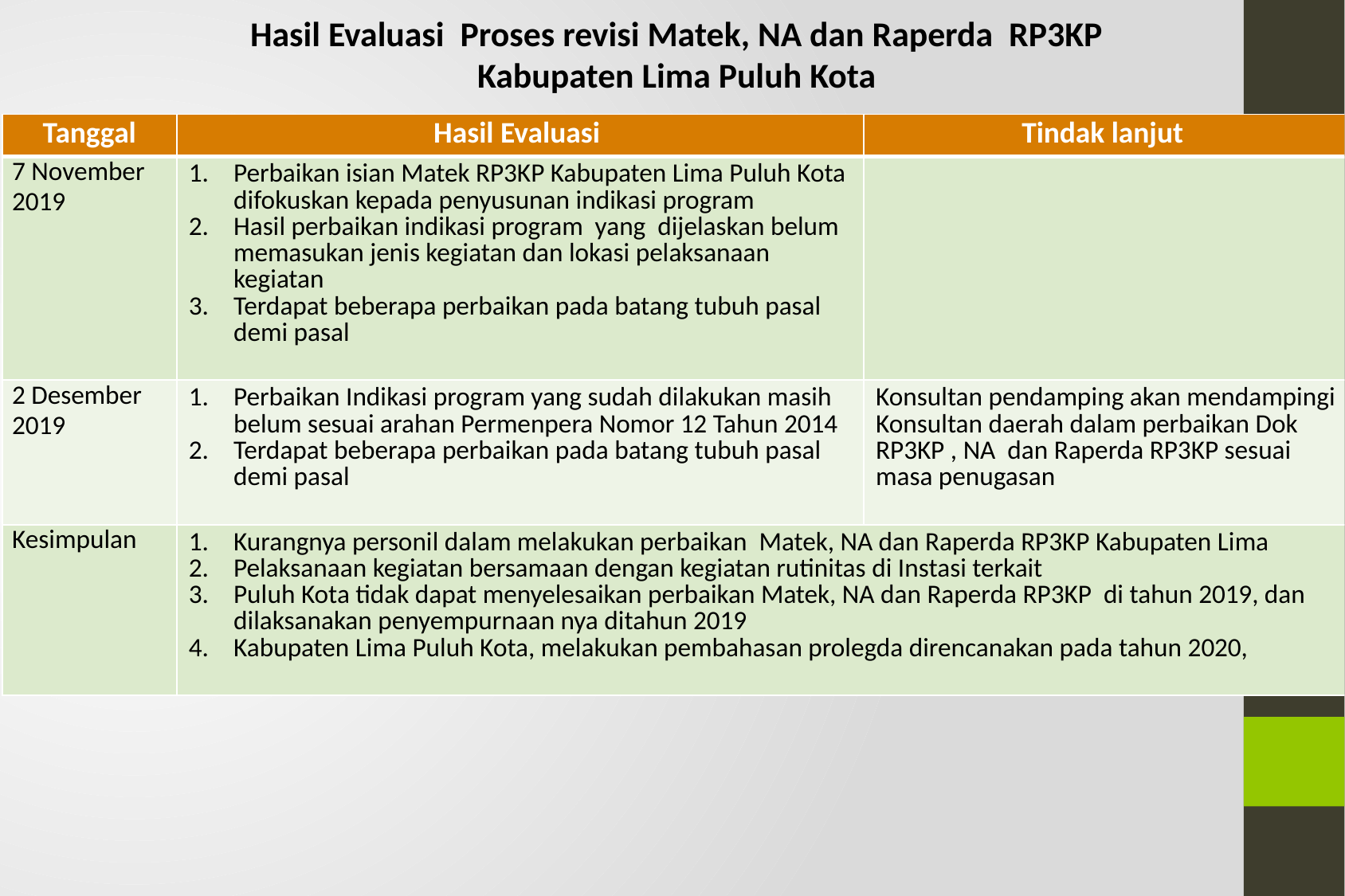

Hasil Evaluasi  Proses revisi Matek, NA dan Raperda  RP3KP
Kabupaten Lima Puluh Kota

| Tanggal | Hasil Evaluasi | Tindak lanjut |
| --- | --- | --- |
| 7 November 2019 | Perbaikan isian Matek RP3KP Kabupaten Lima Puluh Kota difokuskan kepada penyusunan indikasi program Hasil perbaikan indikasi program yang dijelaskan belum memasukan jenis kegiatan dan lokasi pelaksanaan kegiatan Terdapat beberapa perbaikan pada batang tubuh pasal demi pasal |  |
| 2 Desember 2019 | Perbaikan Indikasi program yang sudah dilakukan masih belum sesuai arahan Permenpera Nomor 12 Tahun 2014 Terdapat beberapa perbaikan pada batang tubuh pasal demi pasal | Konsultan pendamping akan mendampingi Konsultan daerah dalam perbaikan Dok RP3KP , NA dan Raperda RP3KP sesuai masa penugasan |
| Kesimpulan | Kurangnya personil dalam melakukan perbaikan Matek, NA dan Raperda RP3KP Kabupaten Lima Pelaksanaan kegiatan bersamaan dengan kegiatan rutinitas di Instasi terkait Puluh Kota tidak dapat menyelesaikan perbaikan Matek, NA dan Raperda RP3KP di tahun 2019, dan dilaksanakan penyempurnaan nya ditahun 2019 Kabupaten Lima Puluh Kota, melakukan pembahasan prolegda direncanakan pada tahun 2020, |  |